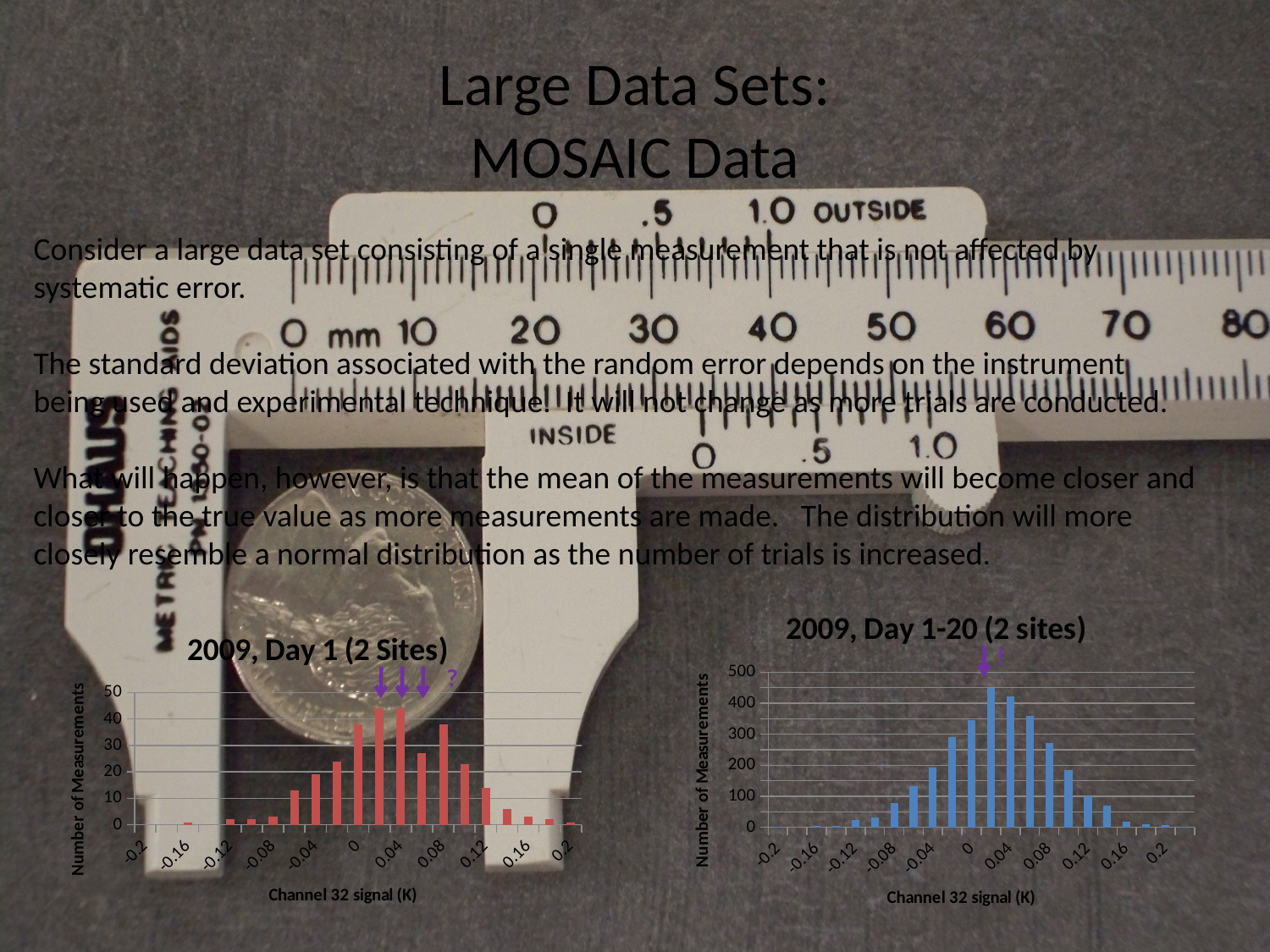

# Large Data Sets: MOSAIC Data
Consider a large data set consisting of a single measurement that is not affected by systematic error.

The standard deviation associated with the random error depends on the instrument being used and experimental technique.  It will not change as more trials are conducted.

What will happen, however, is that the mean of the measurements will become closer and closer to the true value as more measurements are made.   The distribution will more closely resemble a normal distribution as the number of trials is increased.

### Chart: 2009, Day 1-20 (2 sites)

| Category | Frequency |
|---|---|
| -0.2 | 1.0 |
| -0.18 | 0.0 |
| -0.16 | 5.0 |
| -0.14 | 5.0 |
| -0.12 | 24.0 |
| -0.1 | 33.0 |
| -0.08 | 78.0 |
| -0.06 | 134.0 |
| -0.04 | 192.0 |
| -0.02 | 290.0 |
| 0 | 345.0 |
| 0.02 | 448.0 |
| 0.04 | 421.0 |
| 0.06 | 358.0 |
| 0.08 | 273.0 |
| 0.1 | 185.0 |
| 0.12 | 99.0 |
| 0.14 | 70.0 |
| 0.16 | 18.0 |
| 0.18 | 9.0 |
| 0.2 | 6.0 |
| More | 2.0 |

### Chart: 2009, Day 1 (2 Sites)

| Category | Frequency |
|---|---|
| -0.2 | 0.0 |
| -0.18000000000000024 | 0.0 |
| -0.16000000000000003 | 1.0 |
| -0.14000000000000004 | 0.0 |
| -0.12000000000000006 | 2.0 |
| -0.10000000000000003 | 2.0 |
| -8.0000000000000043E-2 | 3.0 |
| -6.0000000000000032E-2 | 13.0 |
| -4.0000000000000022E-2 | 19.0 |
| -2.0000000000000032E-2 | 24.0 |
| 0 | 38.0 |
| 2.0000000000000011E-2 | 44.0 |
| 4.0000000000000022E-2 | 44.0 |
| 6.0000000000000032E-2 | 27.0 |
| 8.0000000000000043E-2 | 38.0 |
| 0.1 | 23.0 |
| 0.12000000000000002 | 14.0 |
| 0.14000000000000001 | 6.0 |
| 0.16 | 3.0 |
| 0.18000000000000024 | 2.0 |
| 0.2 | 1.0 |
!
?